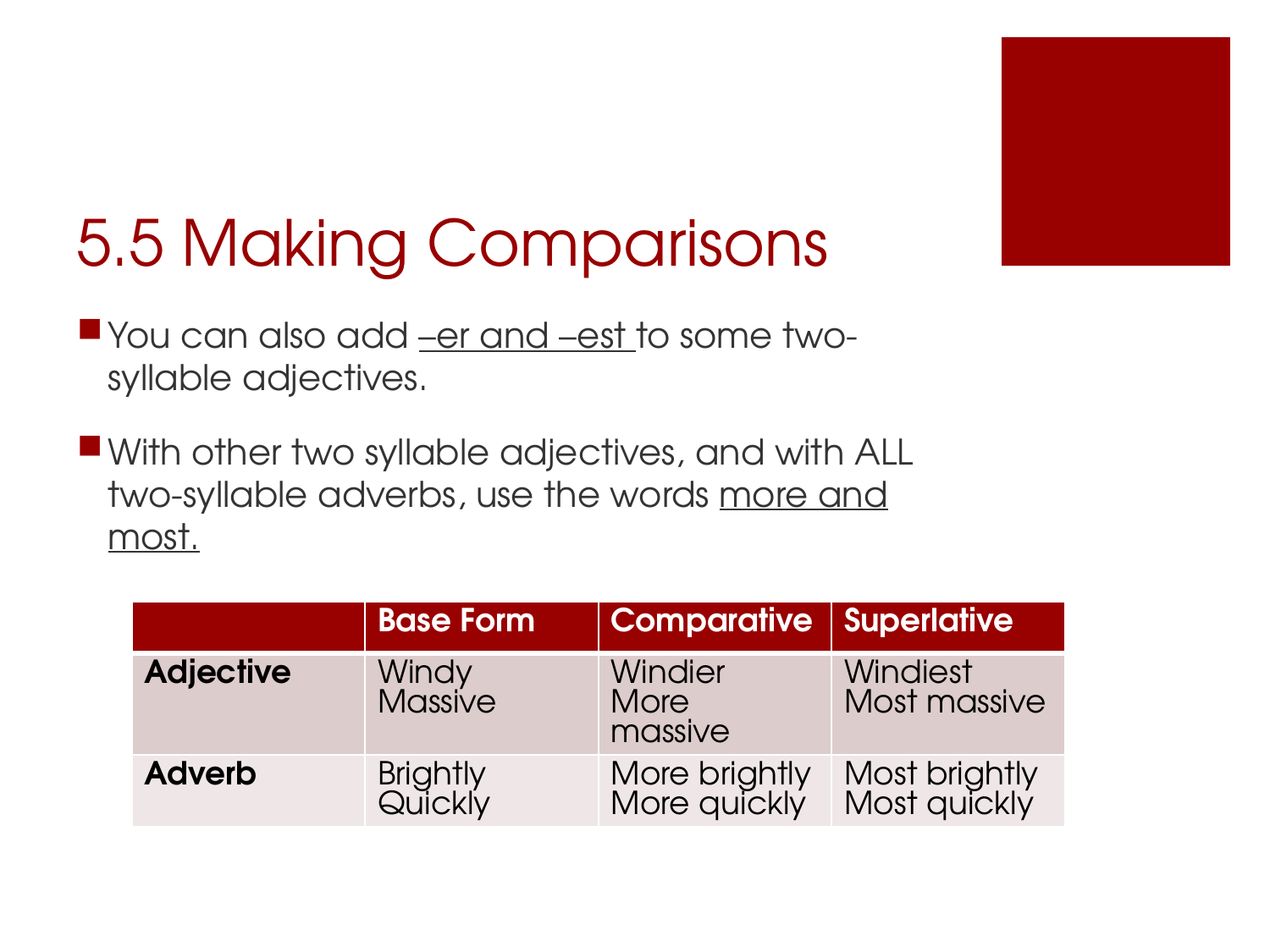

# 5.5 Making Comparisons
You can also add –er and –est to some two-syllable adjectives.
With other two syllable adjectives, and with ALL two-syllable adverbs, use the words more and most.

|  | Base Form | Comparative | Superlative |
| --- | --- | --- | --- |
| Adjective | Windy Massive | Windier More massive | Windiest Most massive |
| Adverb | Brightly Quickly | More brightly More quickly | Most brightly Most quickly |